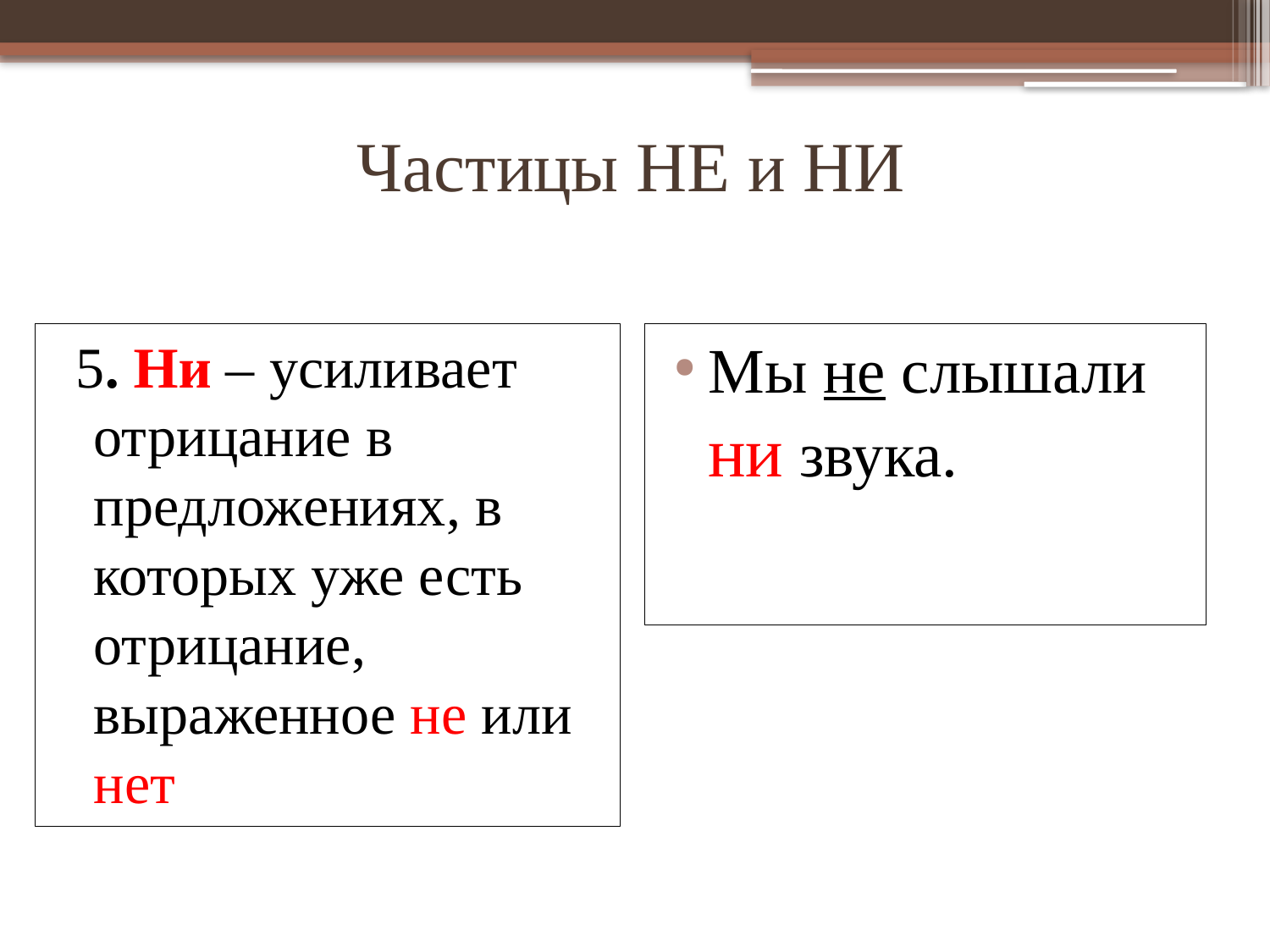

# Частицы НЕ и НИ
 5. Ни – усиливает отрицание в предложениях, в которых уже есть отрицание, выраженное не или нет
Мы не слышали ни звука.